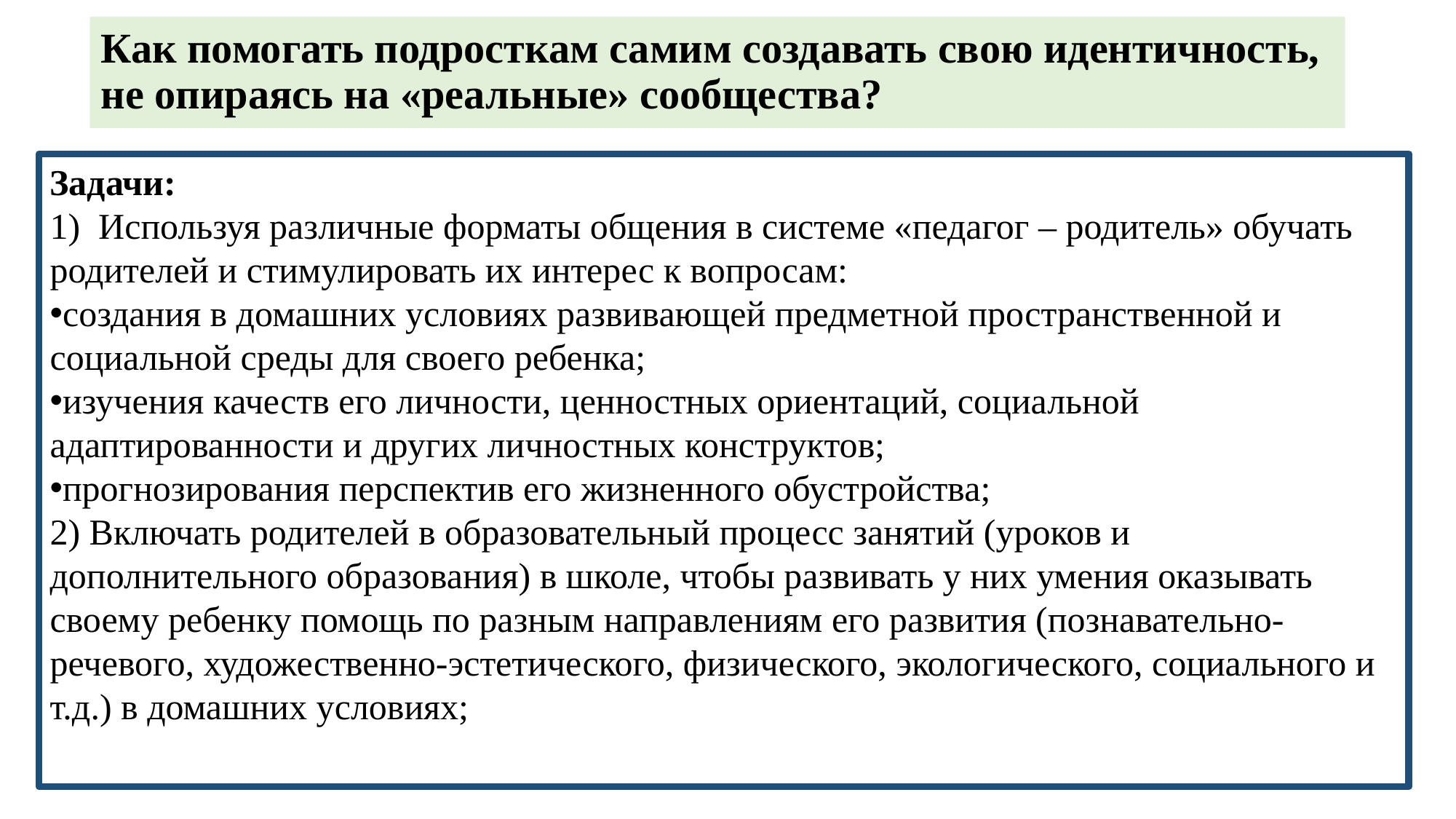

# Как помогать подросткам самим создавать свою идентичность, не опираясь на «реальные» сообщества?
Задачи:
1)  Используя различные форматы общения в системе «педагог – родитель» обучать родителей и стимулировать их интерес к вопросам:
создания в домашних условиях развивающей предметной пространственной и социальной среды для своего ребенка;
изучения качеств его личности, ценностных ориентаций, социальной адаптированности и других личностных конструктов;
прогнозирования перспектив его жизненного обустройства;
2) Включать родителей в образовательный процесс занятий (уроков и дополнительного образования) в школе, чтобы развивать у них умения оказывать своему ребенку помощь по разным направлениям его развития (познавательно-речевого, художественно-эстетического, физического, экологического, социального и т.д.) в домашних условиях;